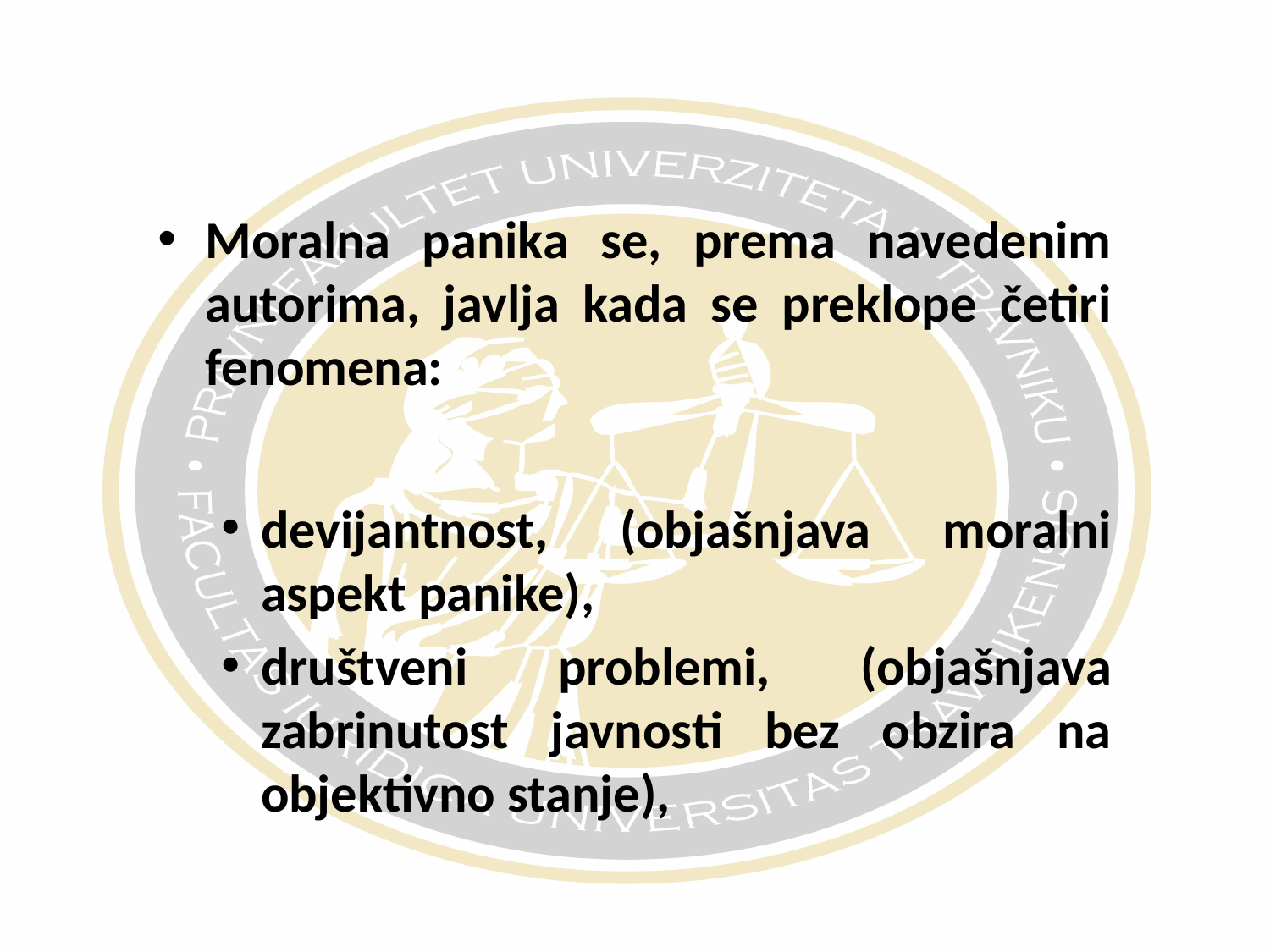

#

Moralna panika se, prema navedenim autorima, javlja kada se preklope četiri fenomena:

devijantnost, (objašnjava moralni aspekt panike),
društveni problemi, (objašnjava zabrinutost javnosti bez obzira na objektivno stanje),